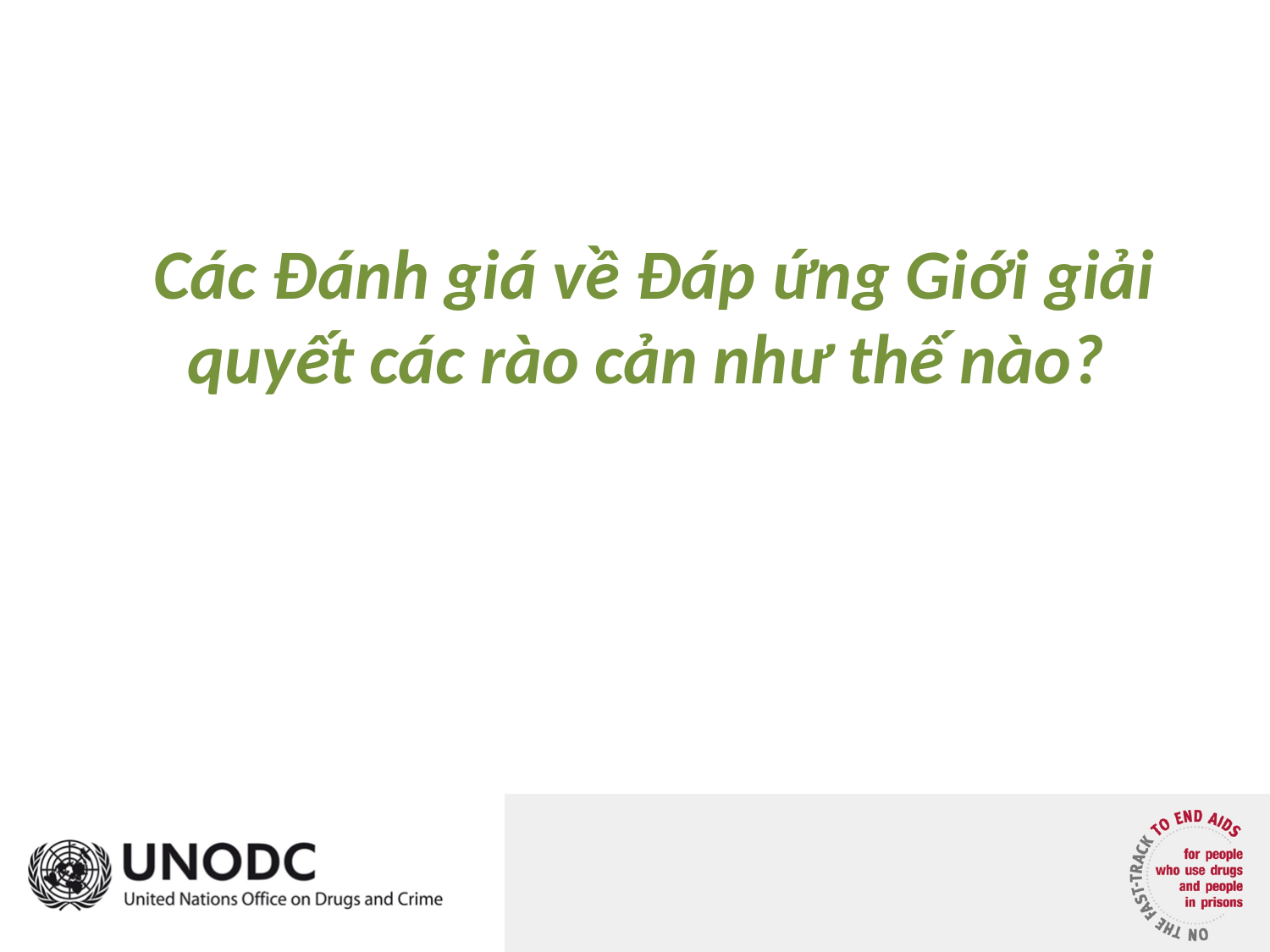

# Các Đánh giá về Đáp ứng Giới giải quyết các rào cản như thế nào?